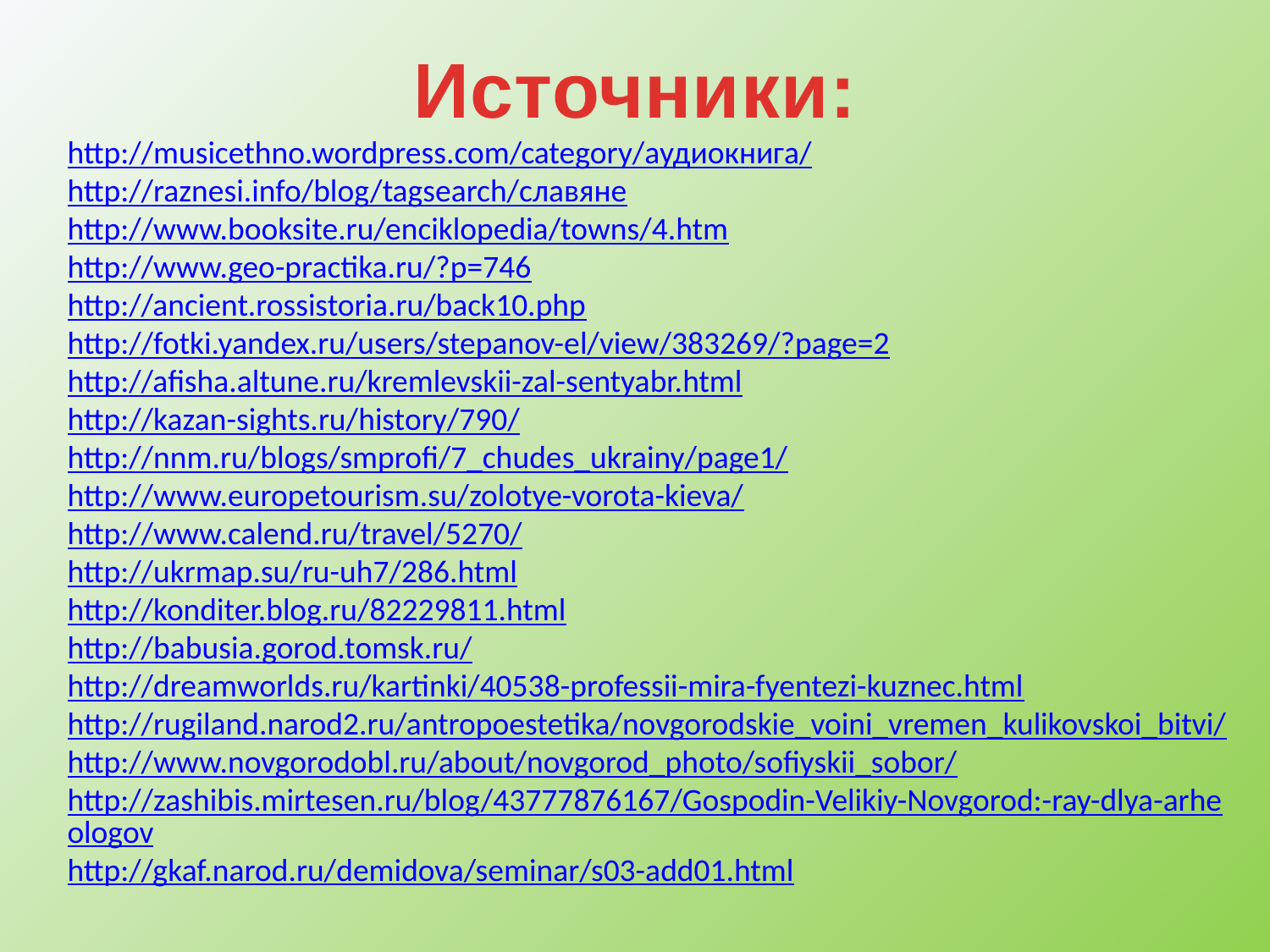

# Источники:

http://musicethno.wordpress.com/category/аудиокнига/
http://raznesi.info/blog/tagsearch/славяне
http://www.booksite.ru/enciklopedia/towns/4.htm
http://www.geo-practika.ru/?p=746
http://ancient.rossistoria.ru/back10.php
http://fotki.yandex.ru/users/stepanov-el/view/383269/?page=2
http://afisha.altune.ru/kremlevskii-zal-sentyabr.html
http://kazan-sights.ru/history/790/
http://nnm.ru/blogs/smprofi/7_chudes_ukrainy/page1/
http://www.europetourism.su/zolotye-vorota-kieva/
http://www.calend.ru/travel/5270/
http://ukrmap.su/ru-uh7/286.html
http://konditer.blog.ru/82229811.html
http://babusia.gorod.tomsk.ru/
http://dreamworlds.ru/kartinki/40538-professii-mira-fyentezi-kuznec.html
http://rugiland.narod2.ru/antropoestetika/novgorodskie_voini_vremen_kulikovskoi_bitvi/
http://www.novgorodobl.ru/about/novgorod_photo/sofiyskii_sobor/
http://zashibis.mirtesen.ru/blog/43777876167/Gospodin-Velikiy-Novgorod:-ray-dlya-arheologov
http://gkaf.narod.ru/demidova/seminar/s03-add01.html